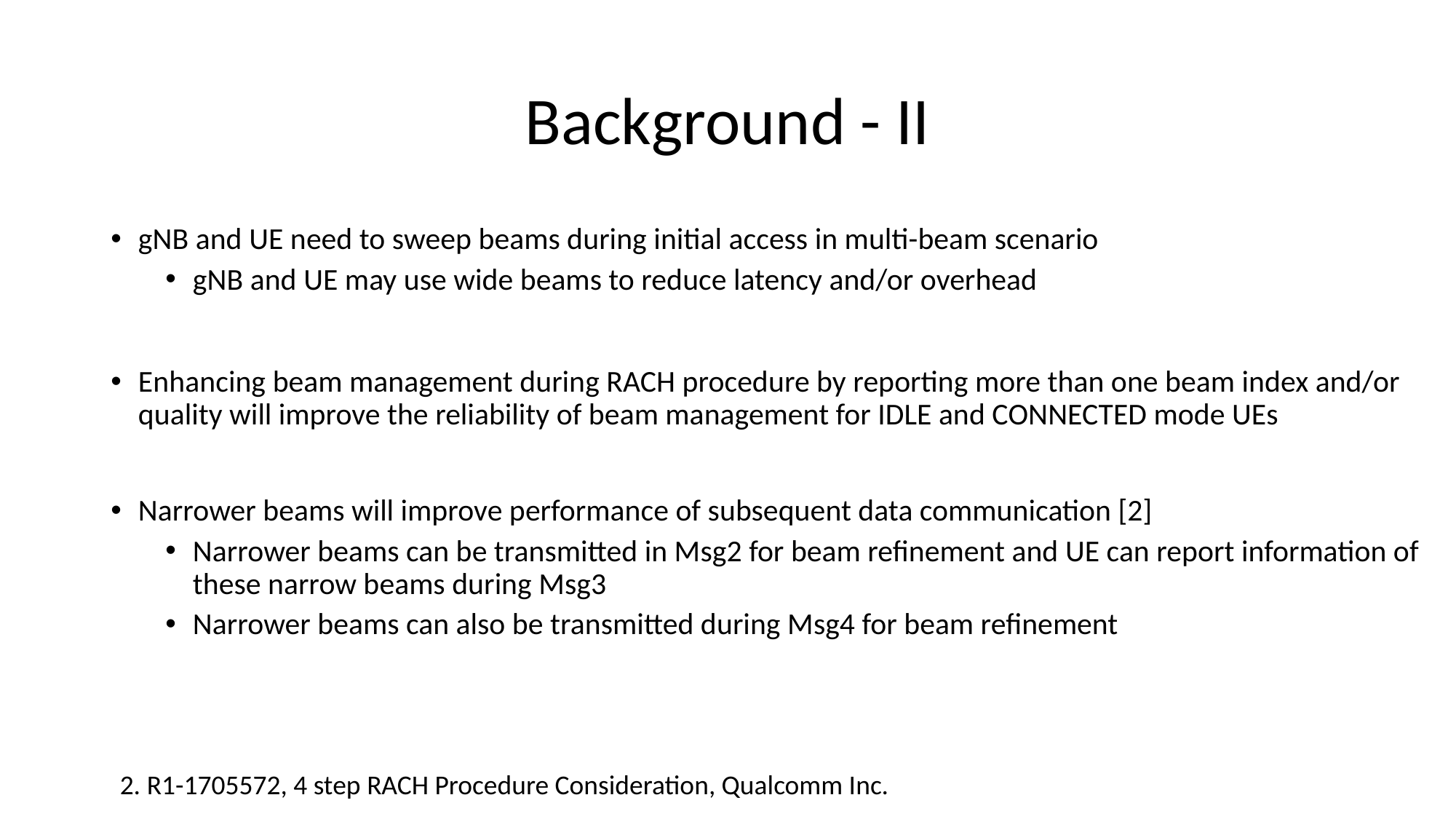

# Background - II
gNB and UE need to sweep beams during initial access in multi-beam scenario
gNB and UE may use wide beams to reduce latency and/or overhead

Enhancing beam management during RACH procedure by reporting more than one beam index and/or quality will improve the reliability of beam management for IDLE and CONNECTED mode UEs

Narrower beams will improve performance of subsequent data communication [2]
Narrower beams can be transmitted in Msg2 for beam refinement and UE can report information of these narrow beams during Msg3
Narrower beams can also be transmitted during Msg4 for beam refinement

2. R1-1705572, 4 step RACH Procedure Consideration, Qualcomm Inc.